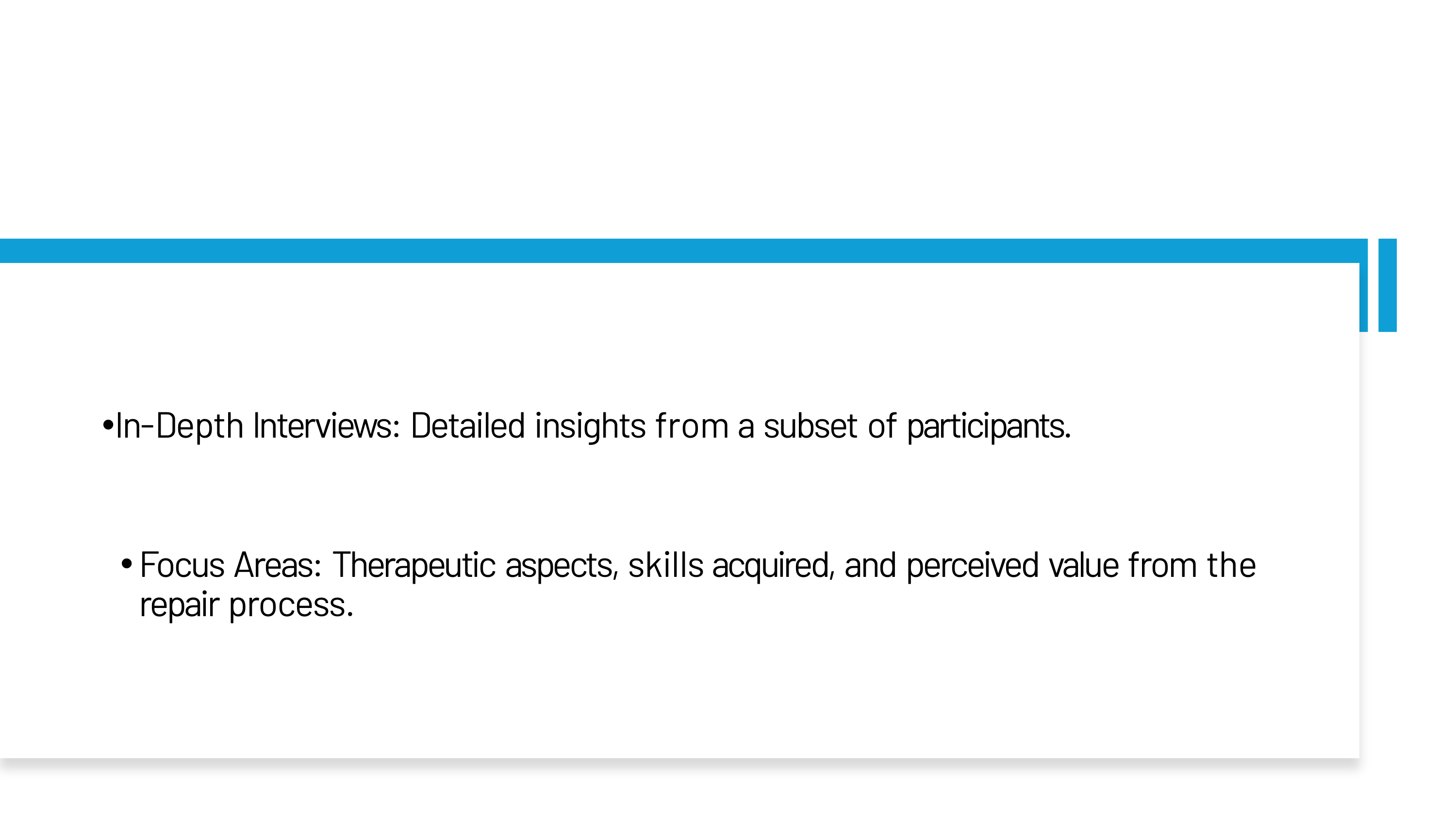

In-Depth Interviews: Detailed insights from a subset of participants.

Focus Areas: Therapeutic aspects, skills acquired, and perceived value from the repair process.